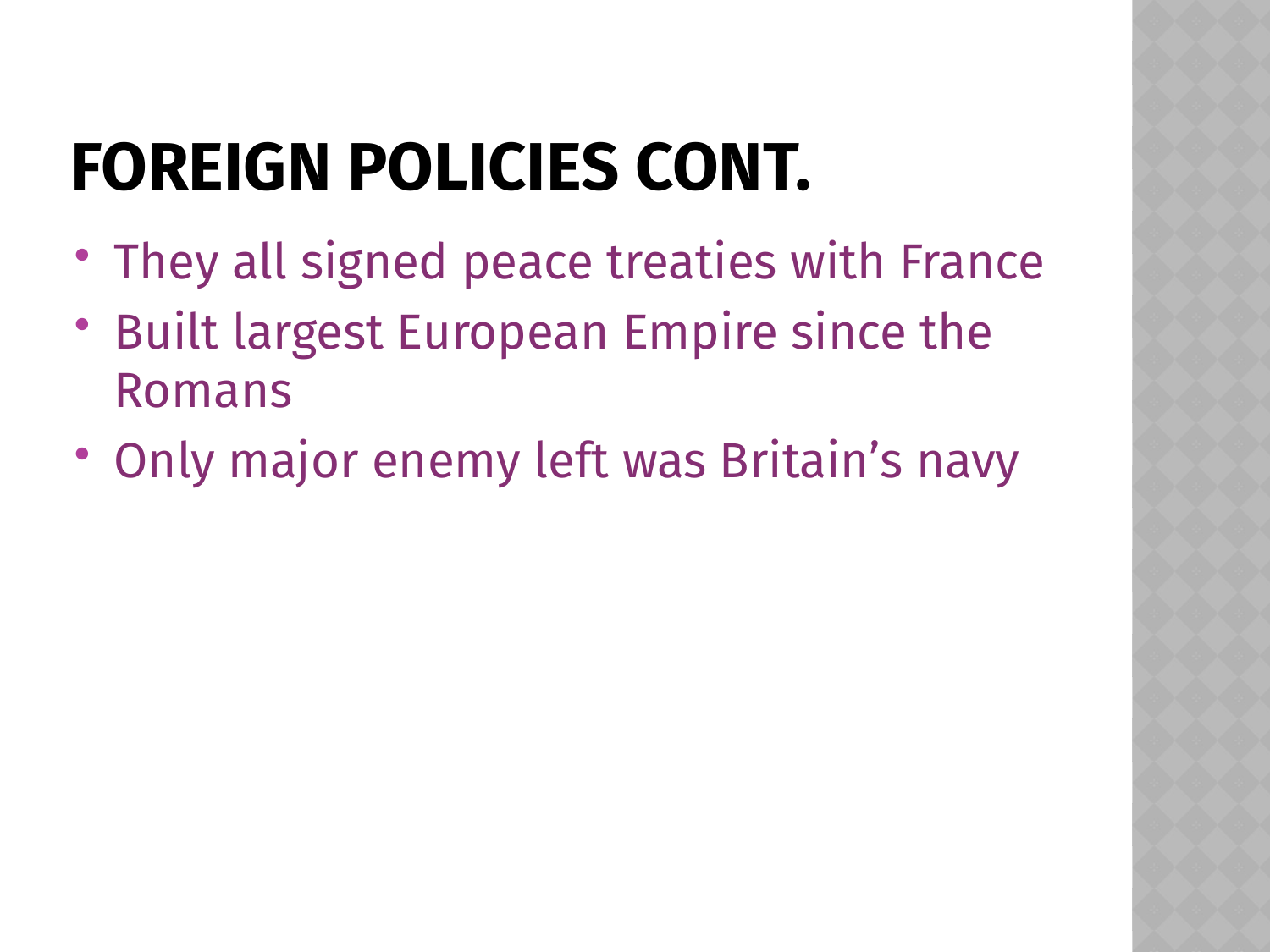

# Foreign Policies Cont.
They all signed peace treaties with France
Built largest European Empire since the Romans
Only major enemy left was Britain’s navy